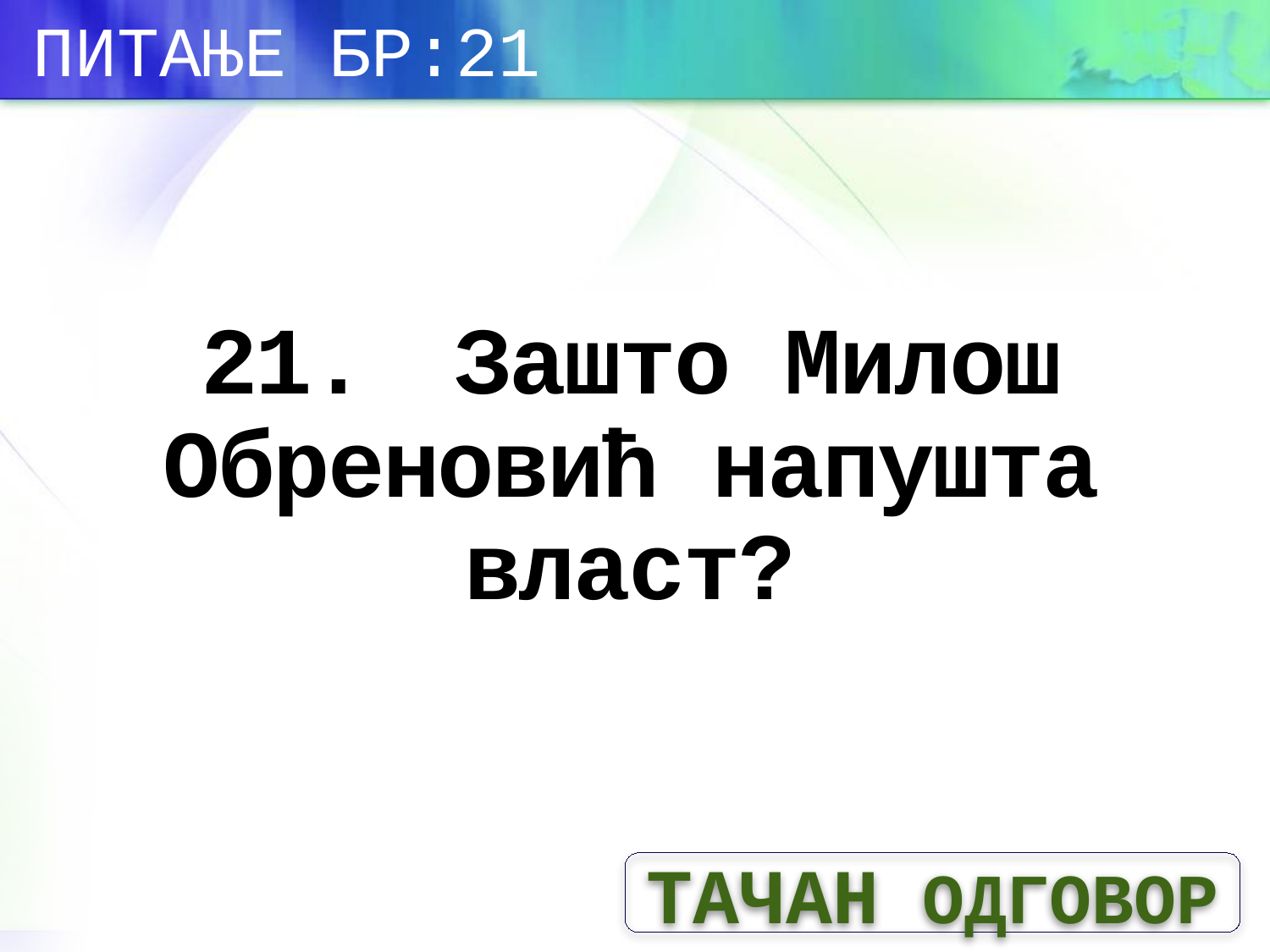

ПИТАЊЕ БР:21
# 21.	Зашто Милош Обреновић напушта власт?
ТАЧАН ОДГОВОР